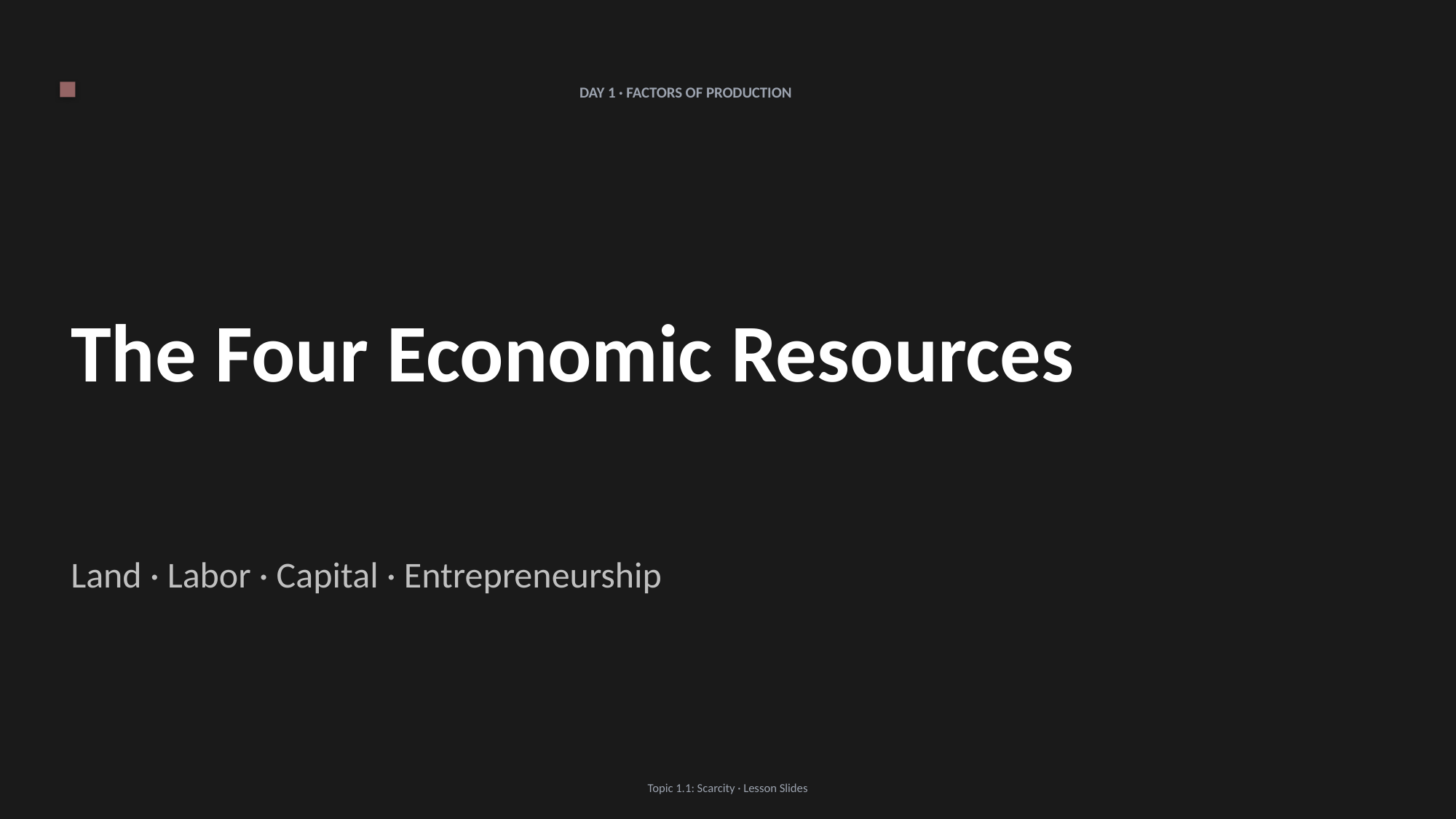

DAY 1 · FACTORS OF PRODUCTION

The Four Economic Resources
Land · Labor · Capital · Entrepreneurship
Topic 1.1: Scarcity · Lesson Slides